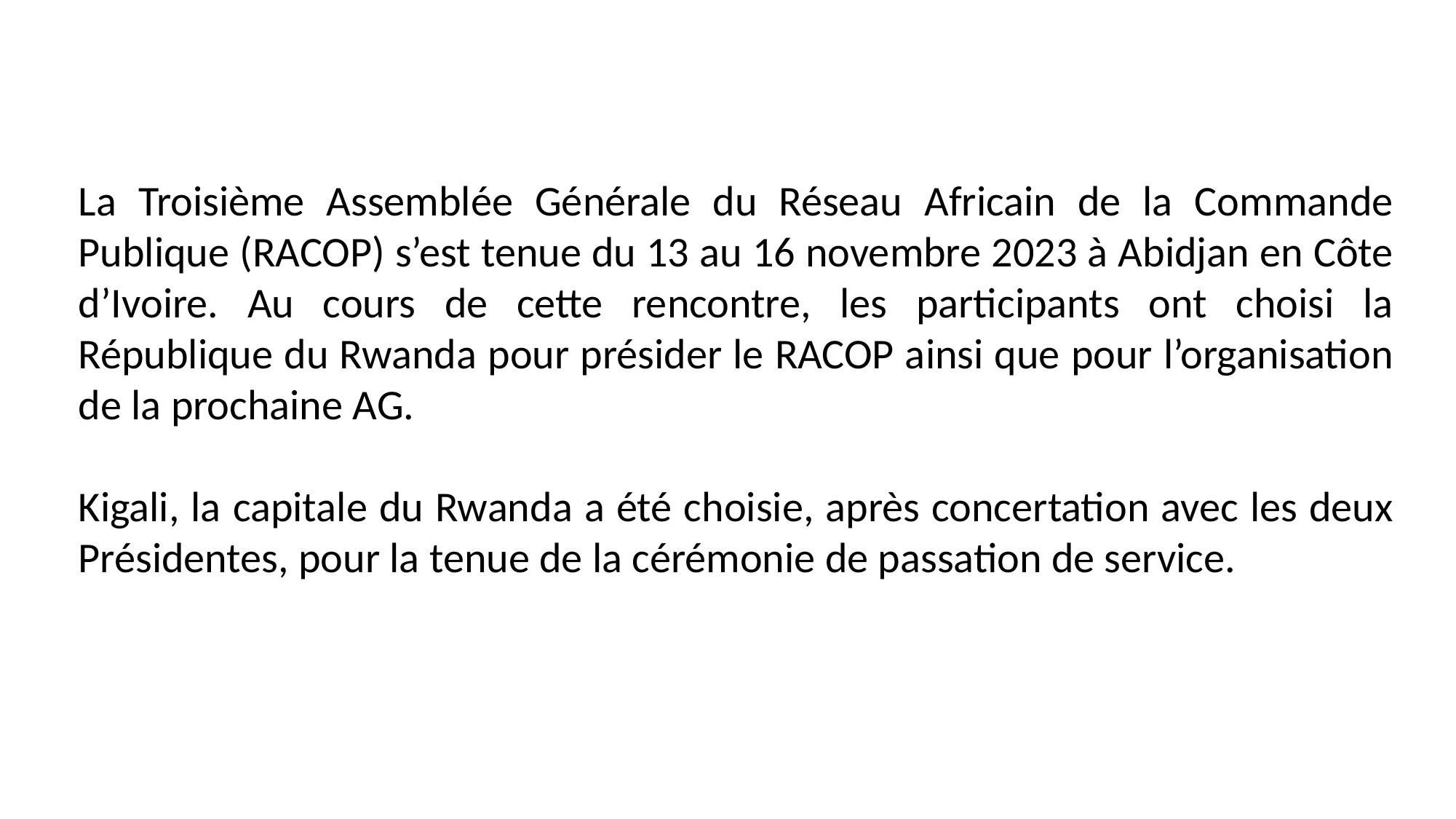

La Troisième Assemblée Générale du Réseau Africain de la Commande Publique (RACOP) s’est tenue du 13 au 16 novembre 2023 à Abidjan en Côte d’Ivoire. Au cours de cette rencontre, les participants ont choisi la République du Rwanda pour présider le RACOP ainsi que pour l’organisation de la prochaine AG.

Kigali, la capitale du Rwanda a été choisie, après concertation avec les deux Présidentes, pour la tenue de la cérémonie de passation de service.